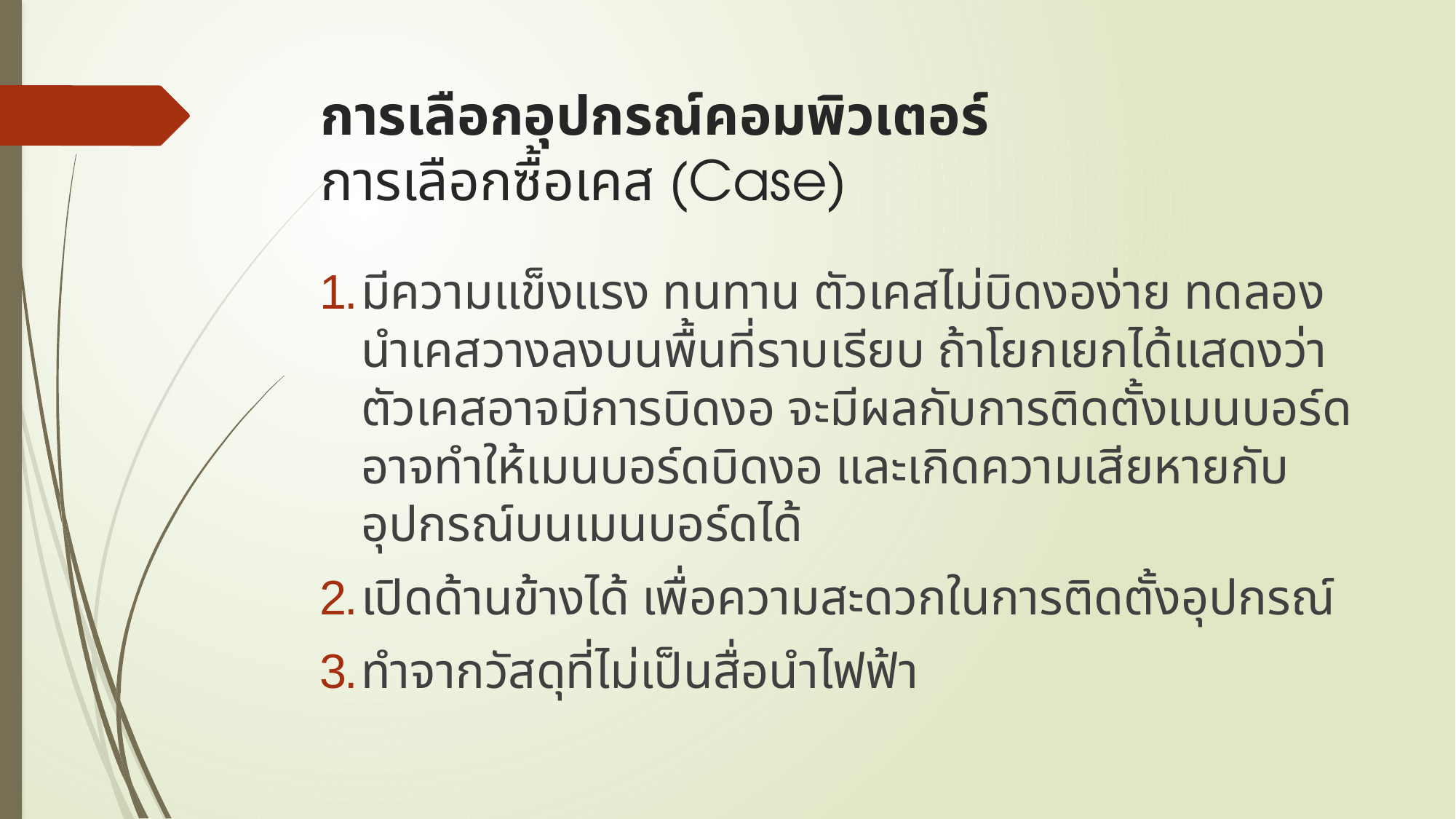

# การเลือกอุปกรณ์คอมพิวเตอร์ การเลือกซื้อเคส (Case)
มีความแข็งแรง ทนทาน ตัวเคสไม่บิดงอง่าย ทดลองนำเคสวางลงบนพื้นที่ราบเรียบ ถ้าโยกเยกได้แสดงว่าตัวเคสอาจมีการบิดงอ จะมีผลกับการติดตั้งเมนบอร์ด อาจทำให้เมนบอร์ดบิดงอ และเกิดความเสียหายกับอุปกรณ์บนเมนบอร์ดได้
เปิดด้านข้างได้ เพื่อความสะดวกในการติดตั้งอุปกรณ์
ทำจากวัสดุที่ไม่เป็นสื่อนำไฟฟ้า